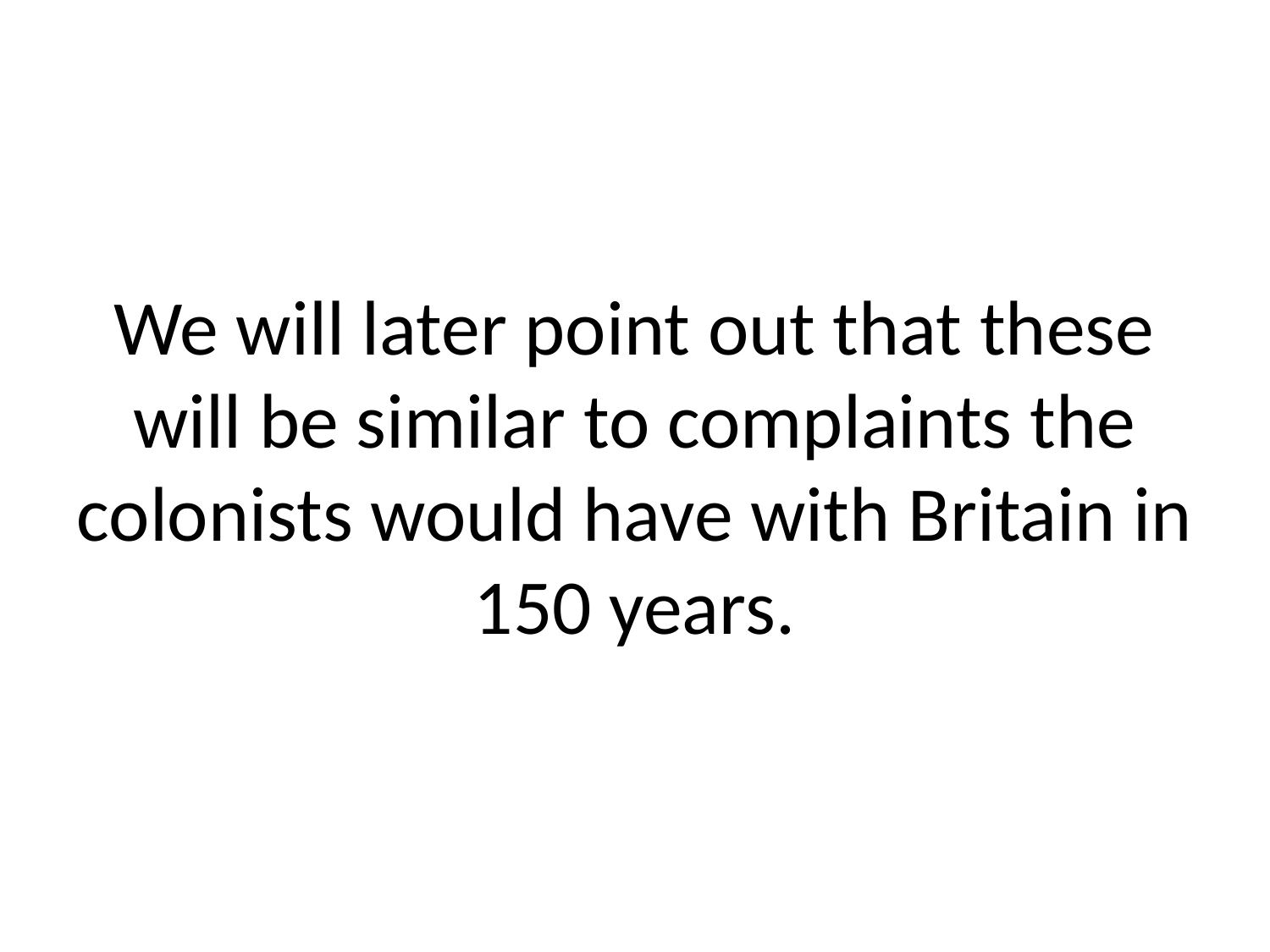

# We will later point out that these will be similar to complaints the colonists would have with Britain in 150 years.